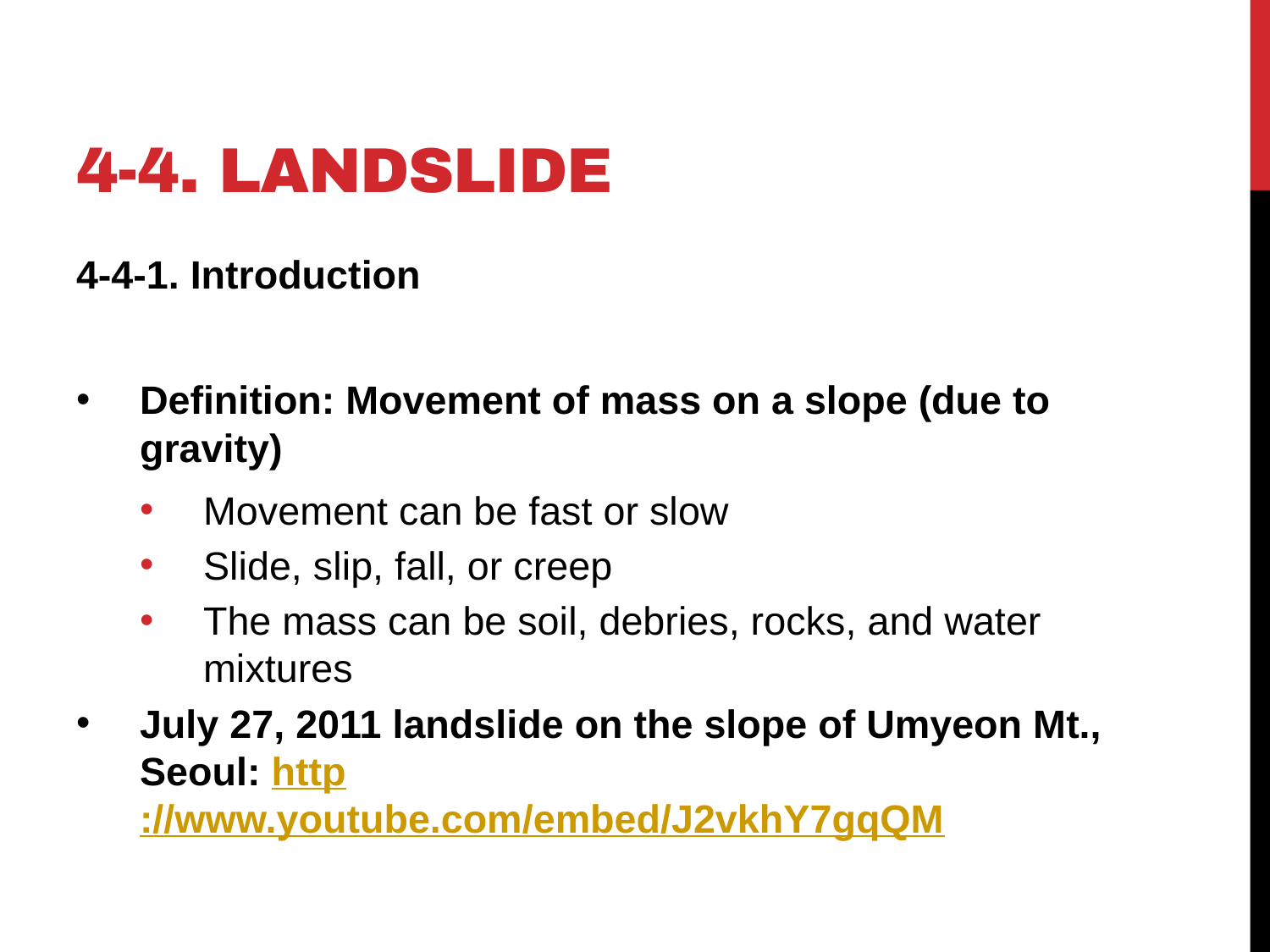

# 4-4. landslide
4-4-1. Introduction

Definition: Movement of mass on a slope (due to gravity)
Movement can be fast or slow
Slide, slip, fall, or creep
The mass can be soil, debries, rocks, and water mixtures
July 27, 2011 landslide on the slope of Umyeon Mt., Seoul: http://www.youtube.com/embed/J2vkhY7gqQM